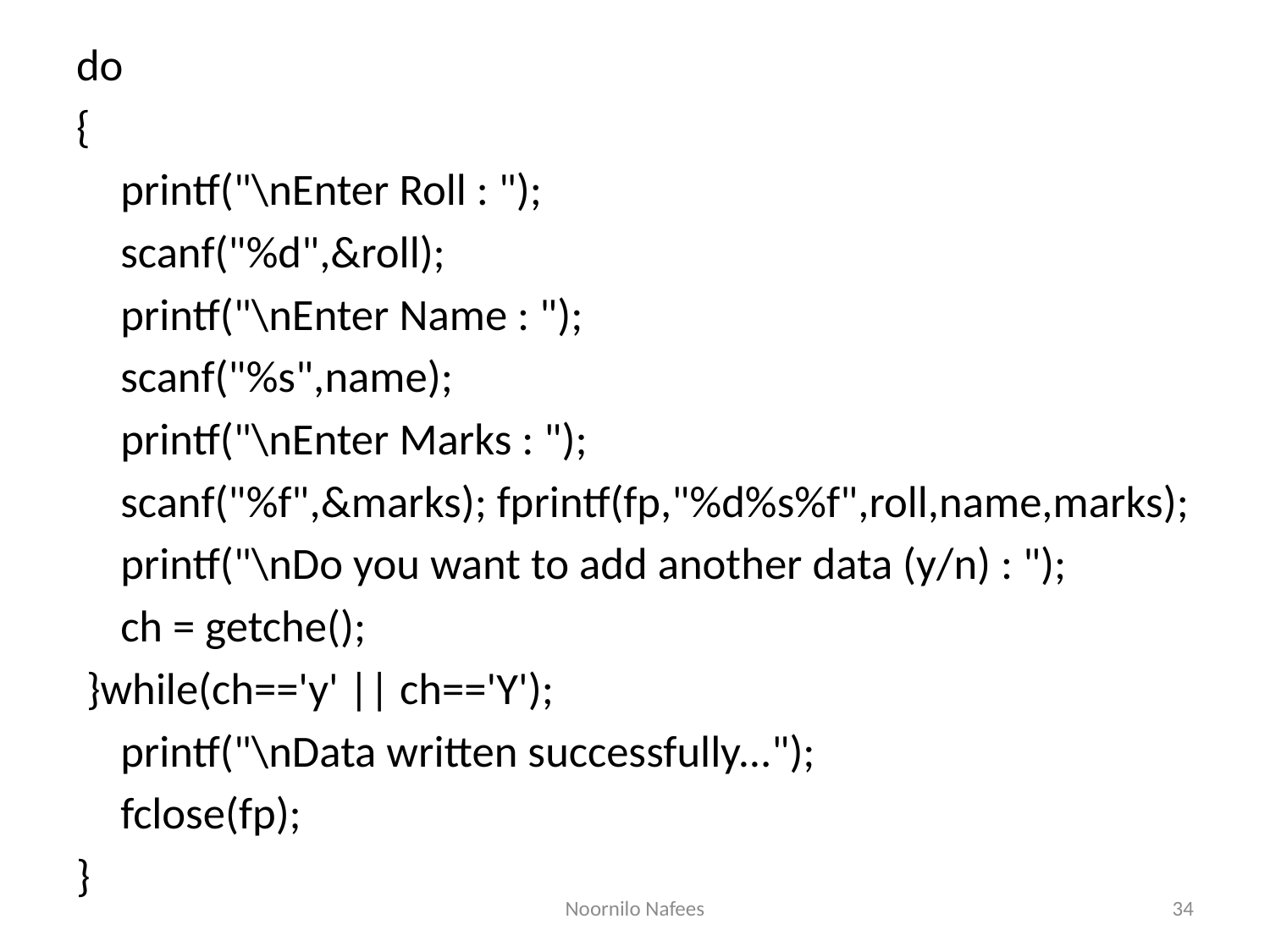

do
{
	printf("\nEnter Roll : ");
	scanf("%d",&roll);
	printf("\nEnter Name : ");
	scanf("%s",name);
	printf("\nEnter Marks : ");
	scanf("%f",&marks); fprintf(fp,"%d%s%f",roll,name,marks);
	printf("\nDo you want to add another data (y/n) : ");
	ch = getche();
 }while(ch=='y' || ch=='Y');
	printf("\nData written successfully...");
	fclose(fp);
}

Noornilo Nafees
34